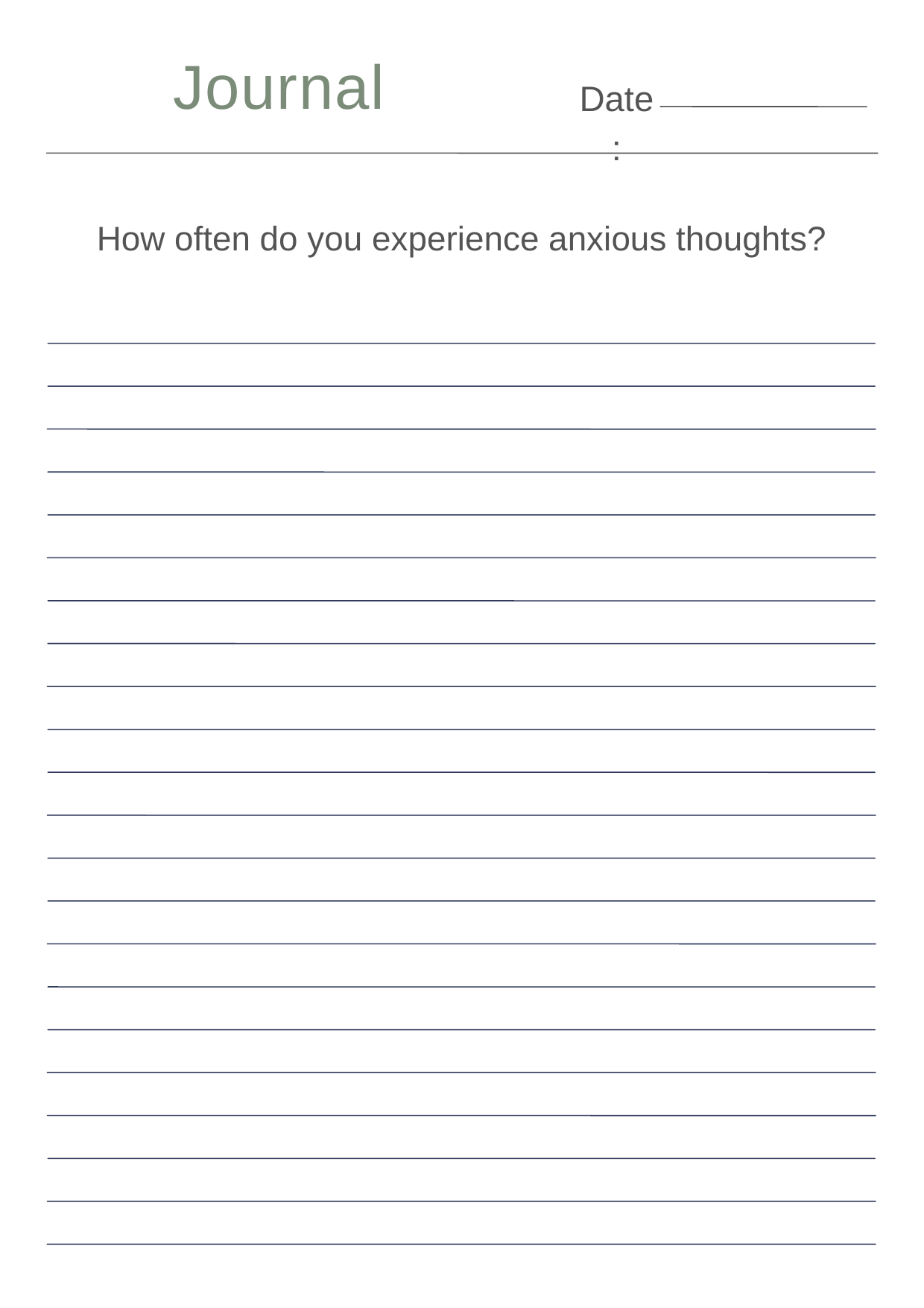

Journal
Date:

How often do you experience anxious thoughts?